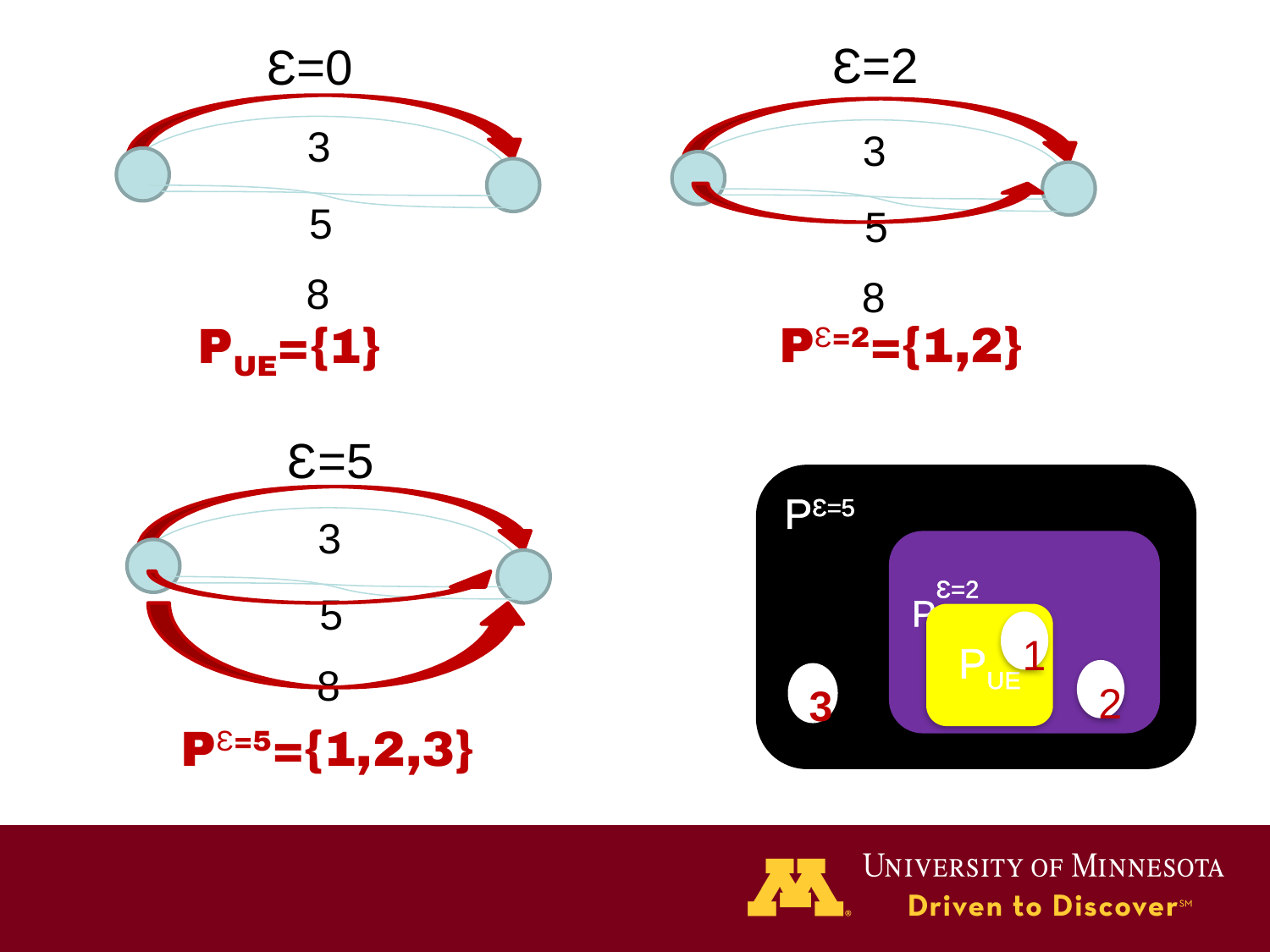

Ɛ=2
Ɛ=0

3

8
5
3

8
5

PƐ=2={1,2}
PUE={1}
Ɛ=5
PƐ=5

3

8
5
PƐ=2
P={1,2,3}

PUE
1
2
3
PƐ=5={1,2,3}